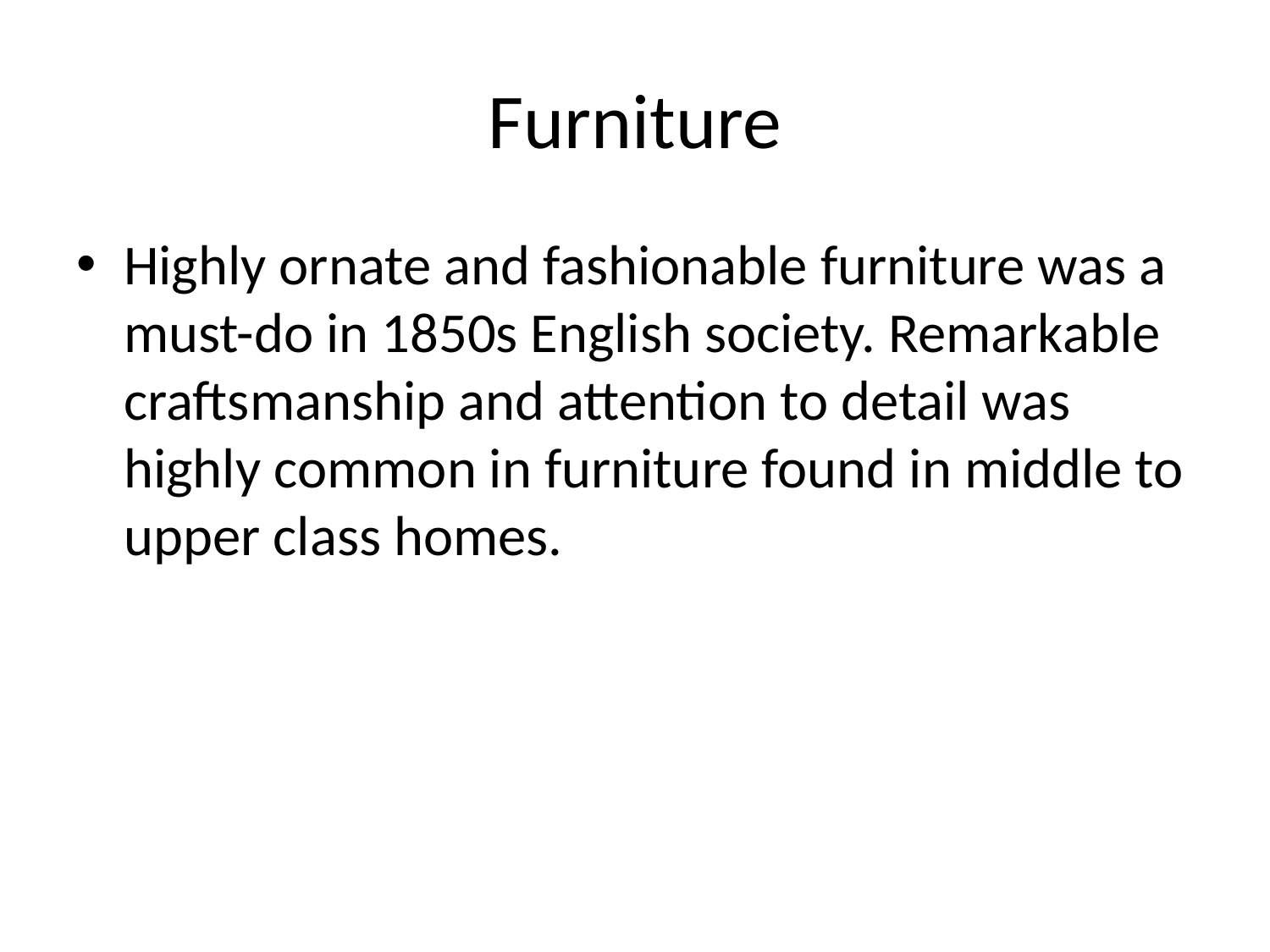

# Furniture
Highly ornate and fashionable furniture was a must-do in 1850s English society. Remarkable craftsmanship and attention to detail was highly common in furniture found in middle to upper class homes.